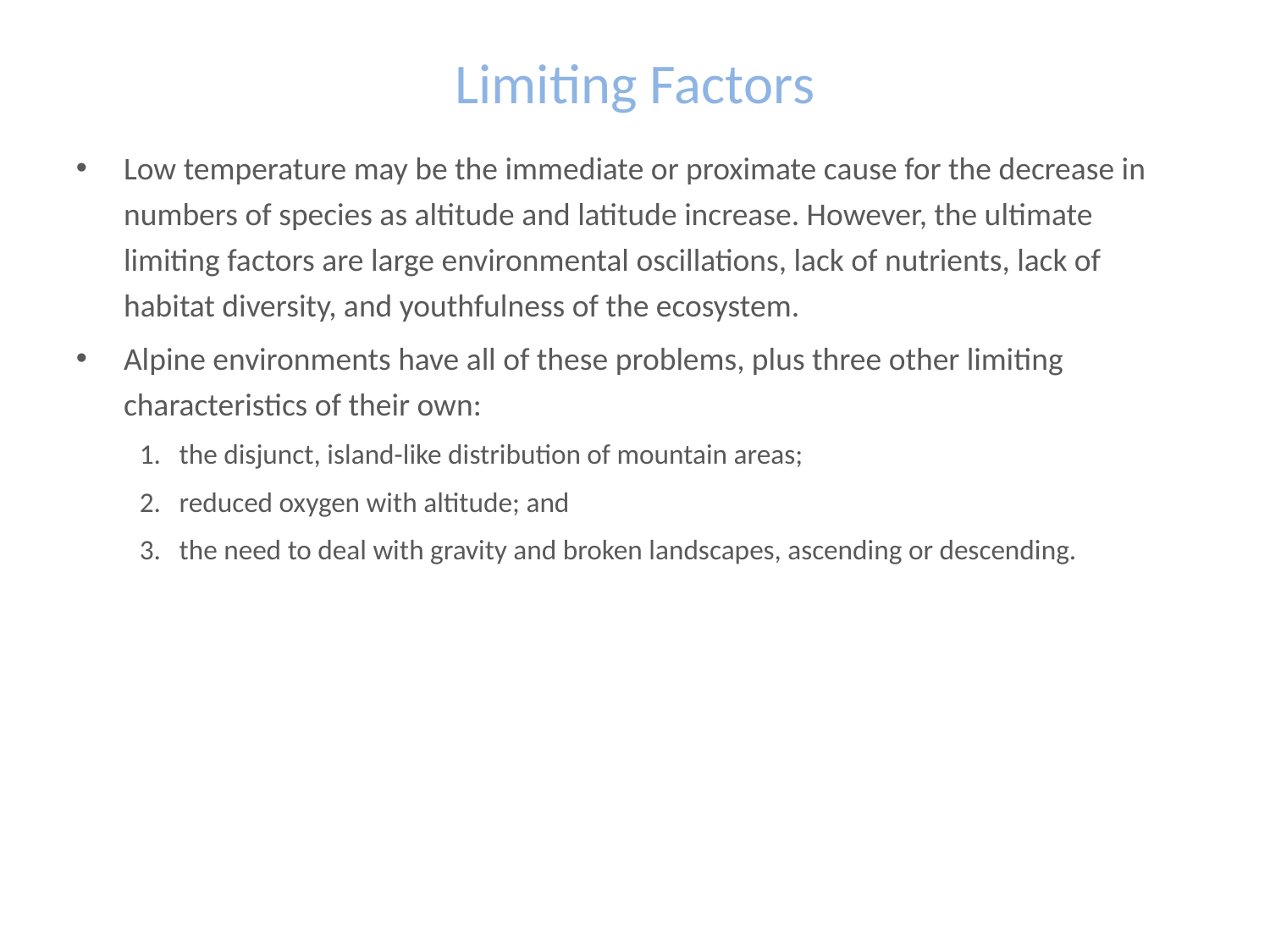

# Limiting Factors
Low temperature may be the immediate or proximate cause for the decrease in numbers of species as altitude and latitude increase. However, the ultimate limiting factors are large environmental oscillations, lack of nutrients, lack of habitat diversity, and youthfulness of the ecosystem.
Alpine environments have all of these problems, plus three other limiting characteristics of their own:
the disjunct, island-like distribution of mountain areas;
reduced oxygen with altitude; and
the need to deal with gravity and broken landscapes, ascending or descending.